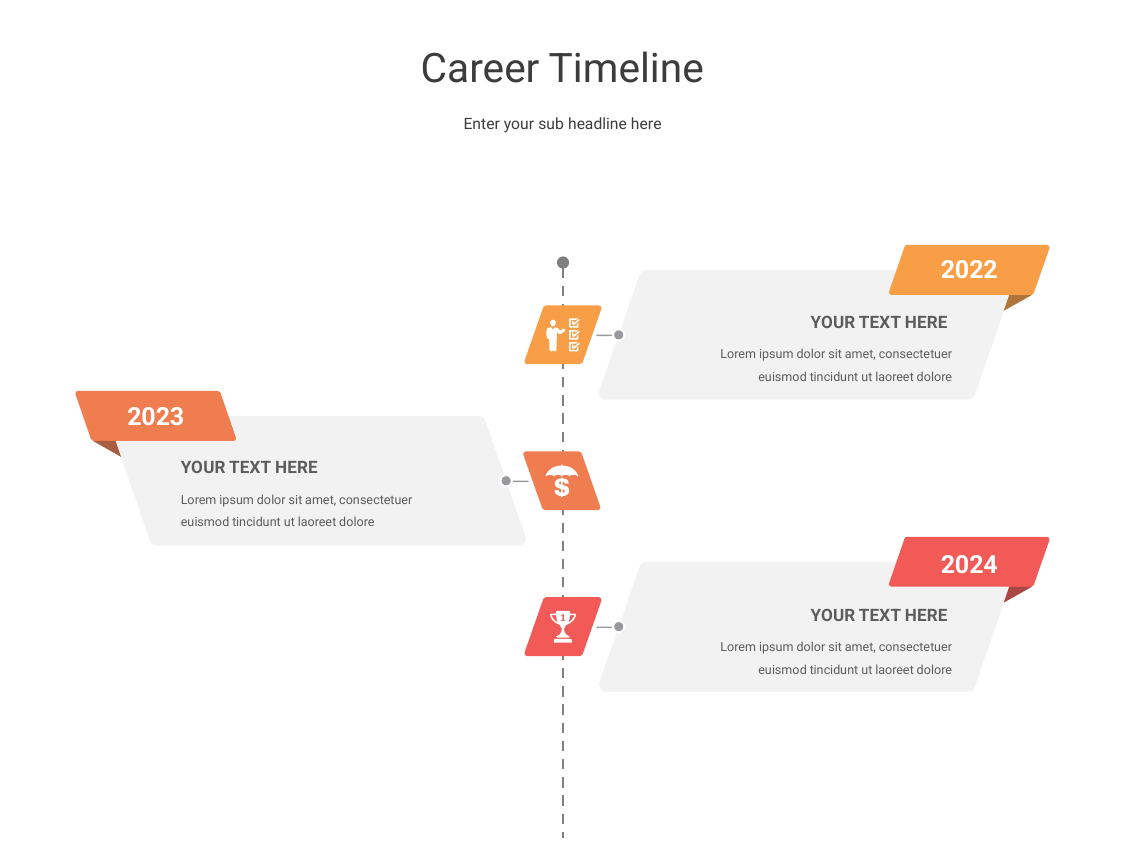

# Career Timeline
Enter your sub headline here

2022

YOUR TEXT HERE
Lorem ipsum dolor sit amet, consectetuer euismod tincidunt ut laoreet dolore

2023

YOUR TEXT HERE
Lorem ipsum dolor sit amet, consectetuer euismod tincidunt ut laoreet dolore

2024

YOUR TEXT HERE
Lorem ipsum dolor sit amet, consectetuer euismod tincidunt ut laoreet dolore